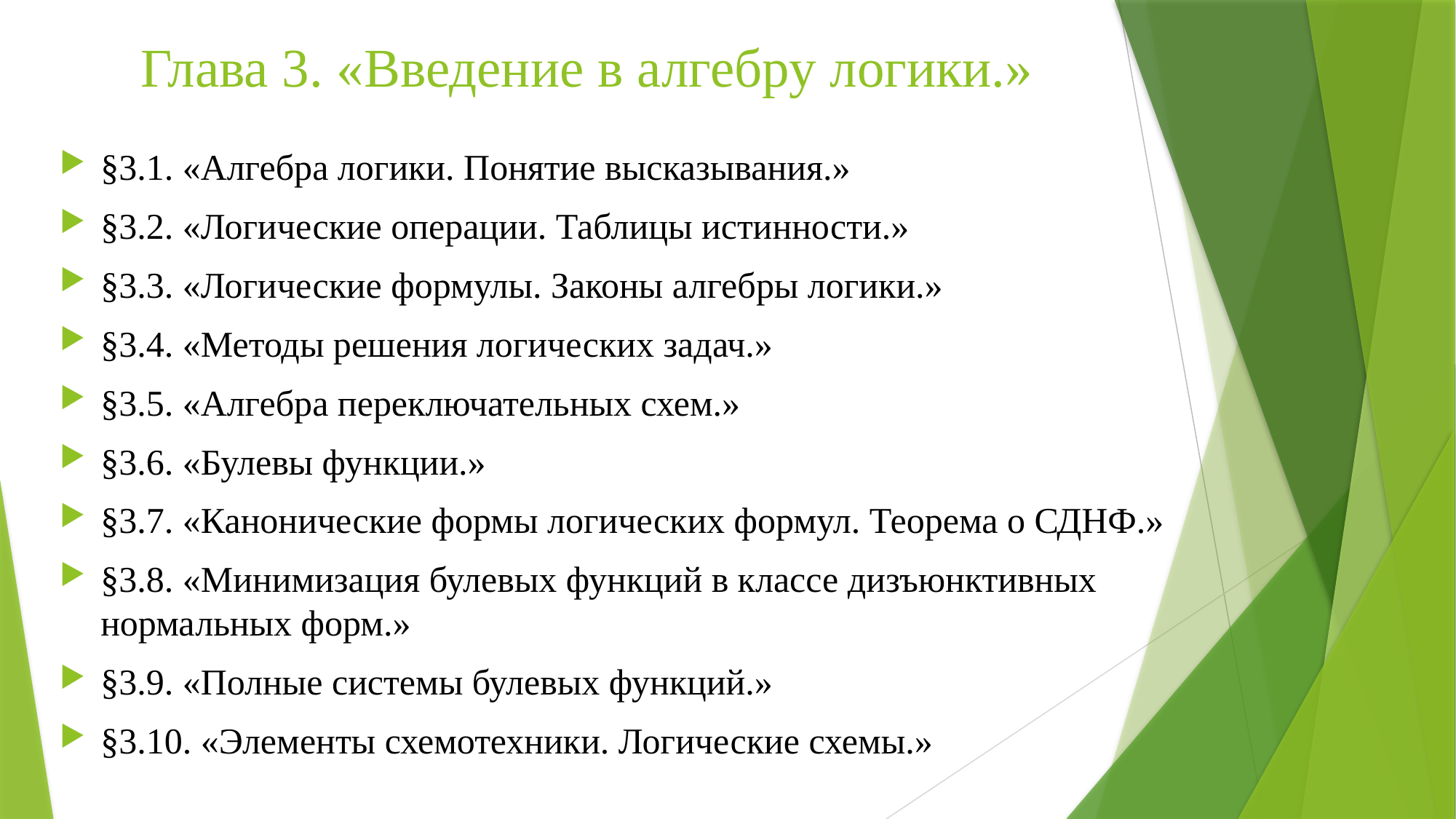

# Глава 3. «Введение в алгебру логики.»
§3.1. «Алгебра логики. Понятие высказывания.»
§3.2. «Логические операции. Таблицы истинности.»
§3.3. «Логические формулы. Законы алгебры логики.»
§3.4. «Методы решения логических задач.»
§3.5. «Алгебра переключательных схем.»
§3.6. «Булевы функции.»
§3.7. «Канонические формы логических формул. Теорема о СДНФ.»
§3.8. «Минимизация булевых функций в классе дизъюнктивных нормальных форм.»
§3.9. «Полные системы булевых функций.»
§3.10. «Элементы схемотехники. Логические схемы.»